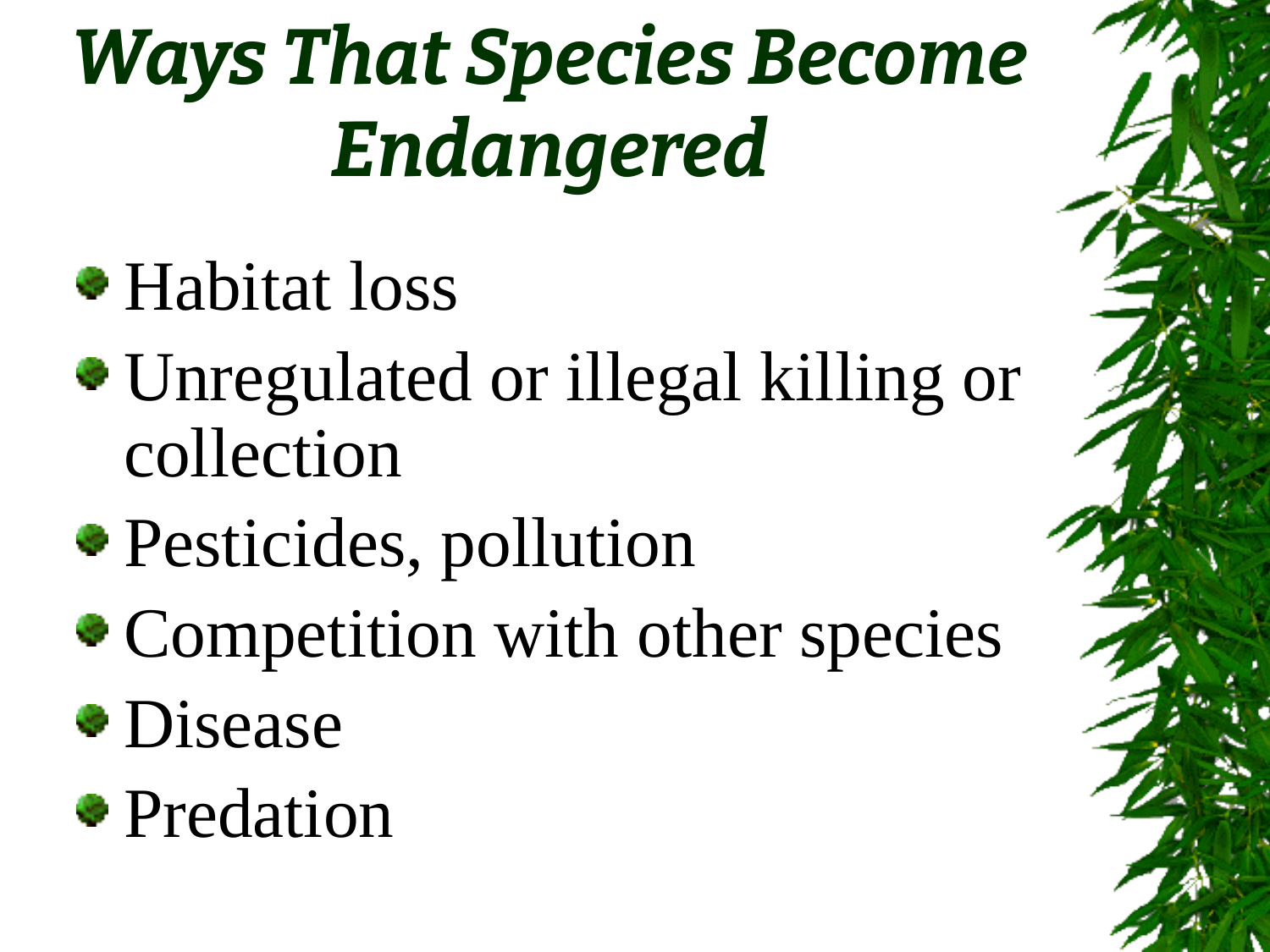

# Ways That Species Become Endangered
Habitat loss
Unregulated or illegal killing or collection
Pesticides, pollution
Competition with other species
Disease
Predation